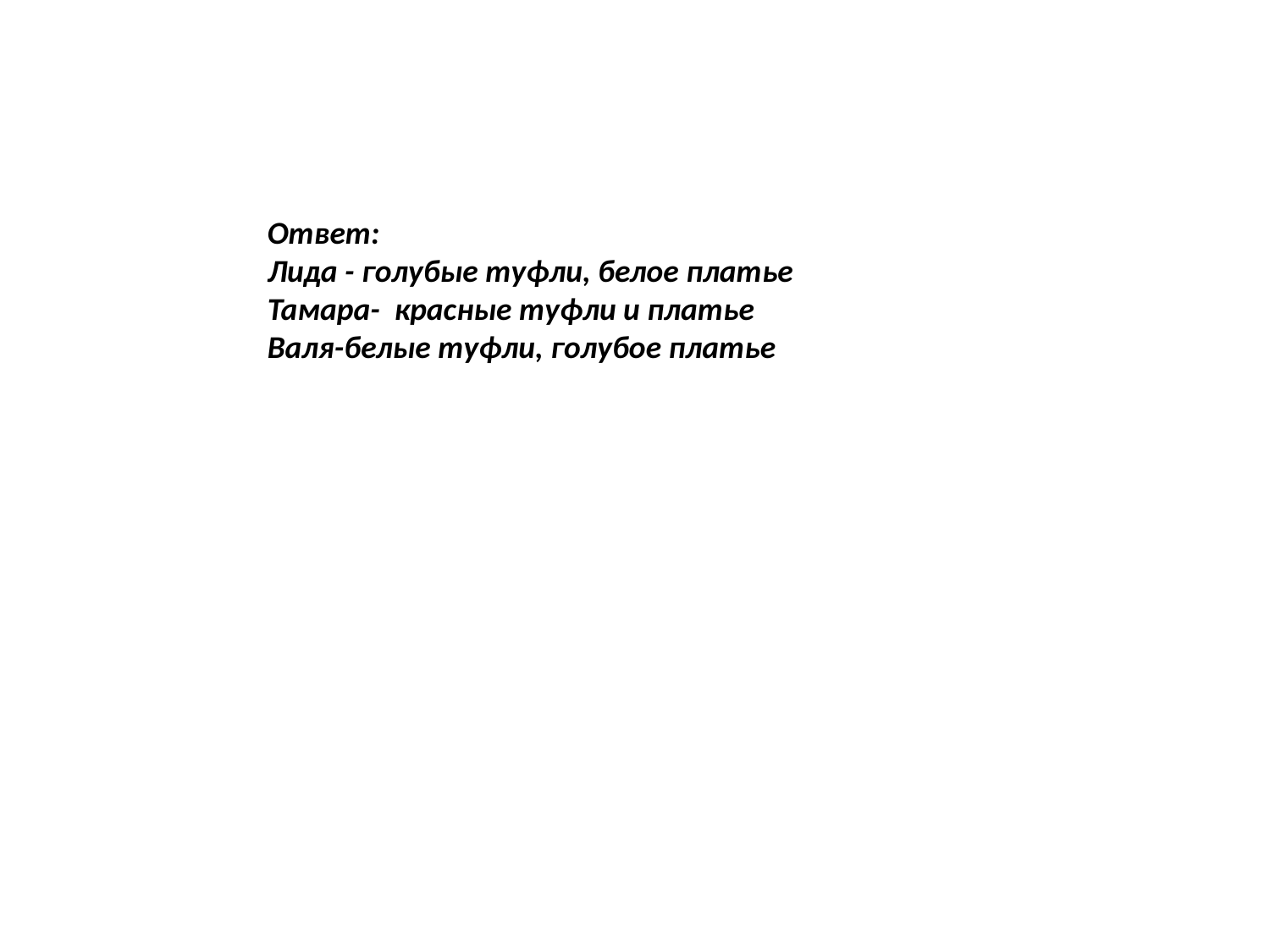

Ответ:
Лида - голубые туфли, белое платье
Тамара-  красные туфли и платье
Валя-белые туфли, голубое платье